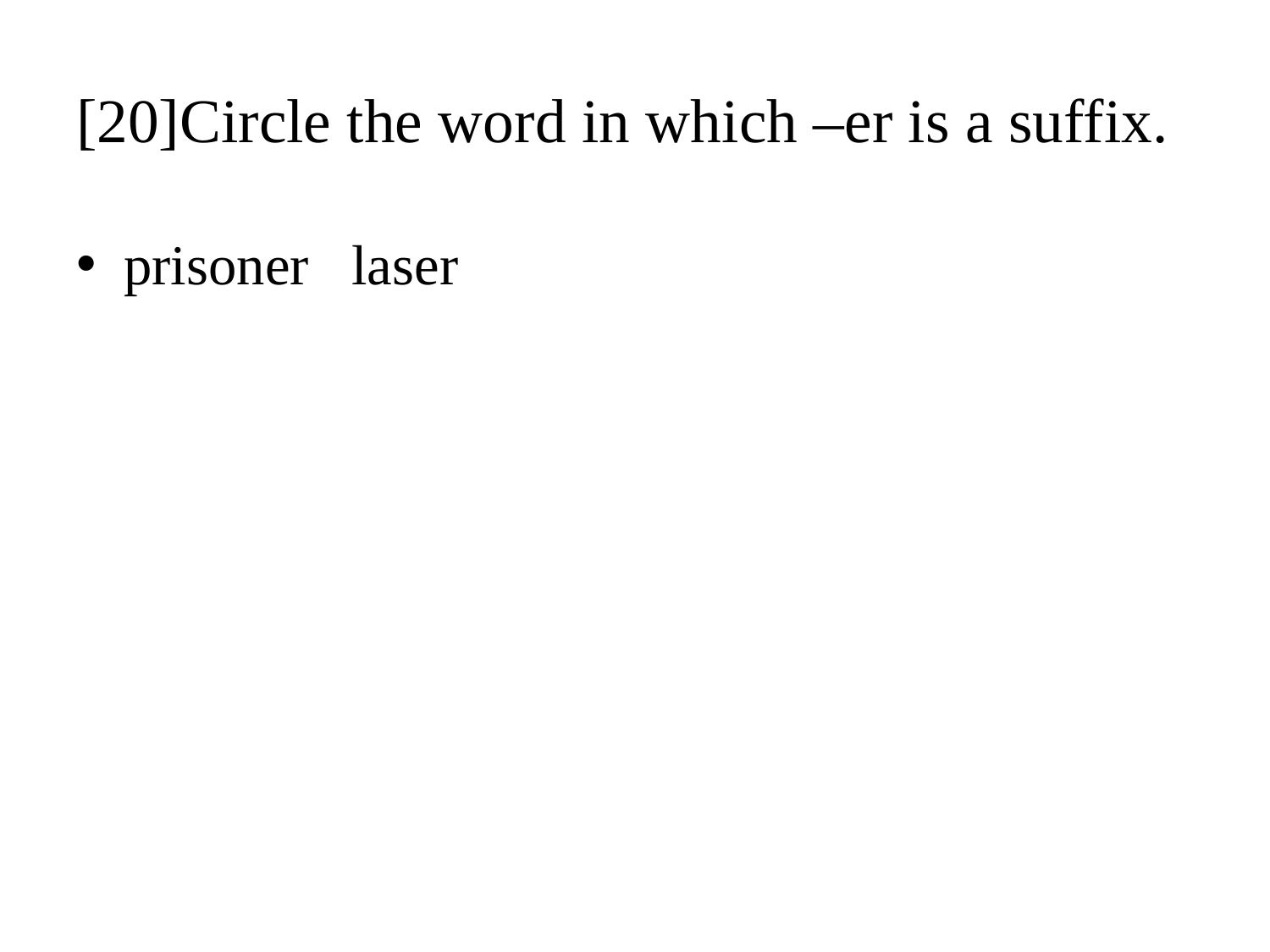

# [20]Circle the word in which –er is a suffix.
prisoner   laser